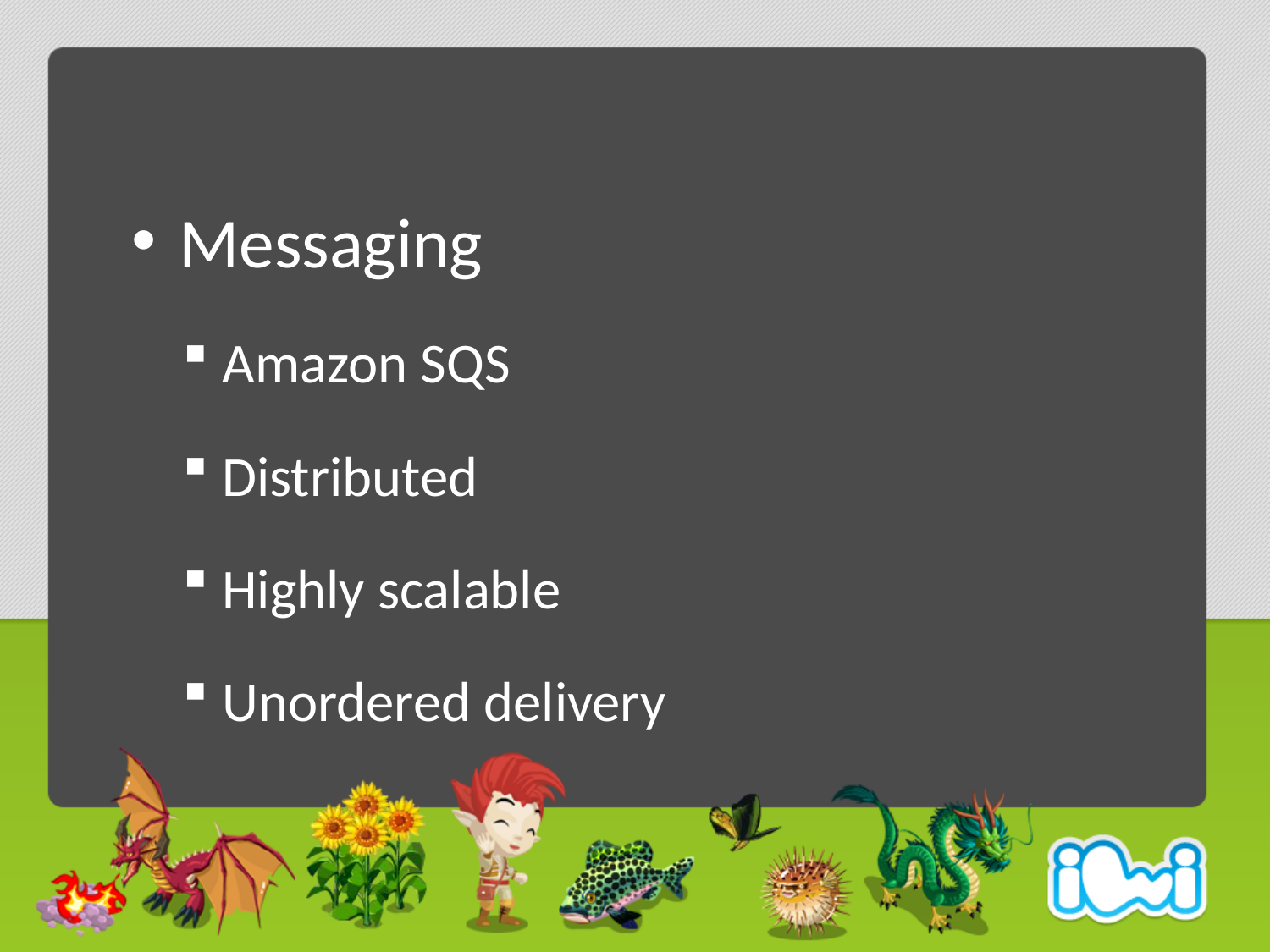

Messaging
Amazon SQS
Distributed
Highly scalable
Unordered delivery